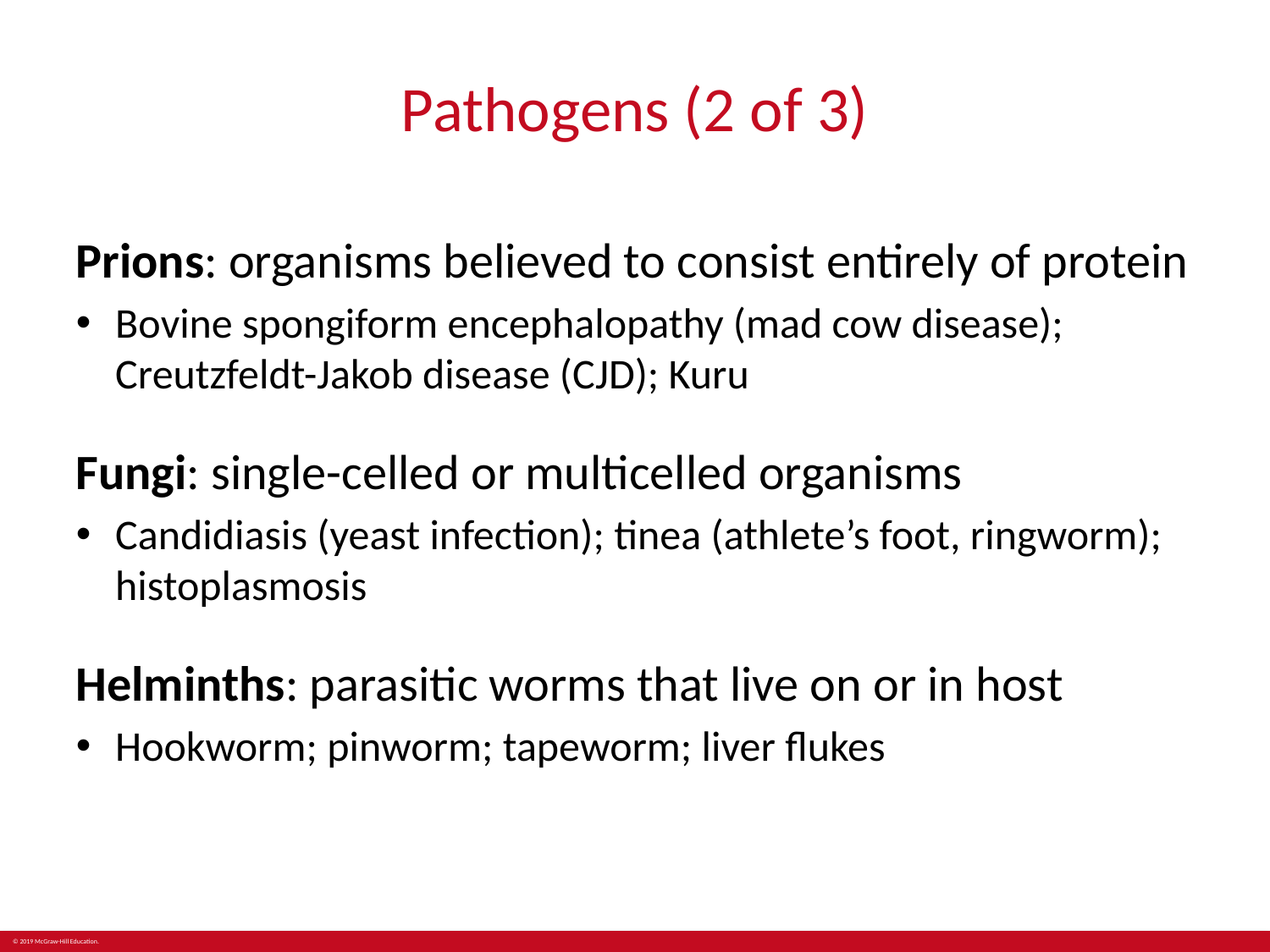

# Pathogens (2 of 3)
Prions: organisms believed to consist entirely of protein
Bovine spongiform encephalopathy (mad cow disease); Creutzfeldt-Jakob disease (CJD); Kuru
Fungi: single-celled or multicelled organisms
Candidiasis (yeast infection); tinea (athlete’s foot, ringworm); histoplasmosis
Helminths: parasitic worms that live on or in host
Hookworm; pinworm; tapeworm; liver flukes